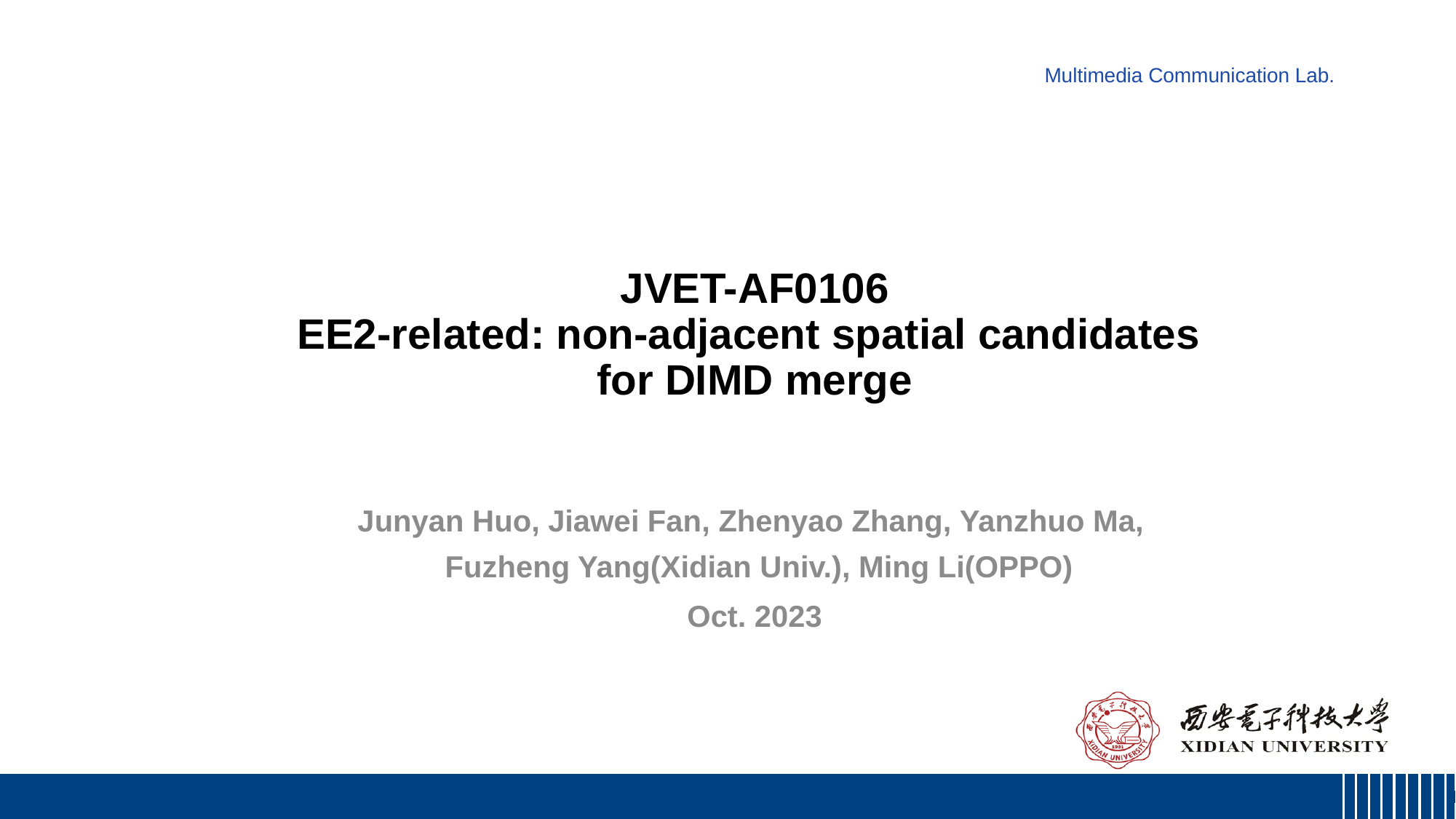

# JVET-AF0106 EE2-related: non-adjacent spatial candidates for DIMD merge
Junyan Huo, Jiawei Fan, Zhenyao Zhang, Yanzhuo Ma,
 Fuzheng Yang(Xidian Univ.), Ming Li(OPPO)
Oct. 2023